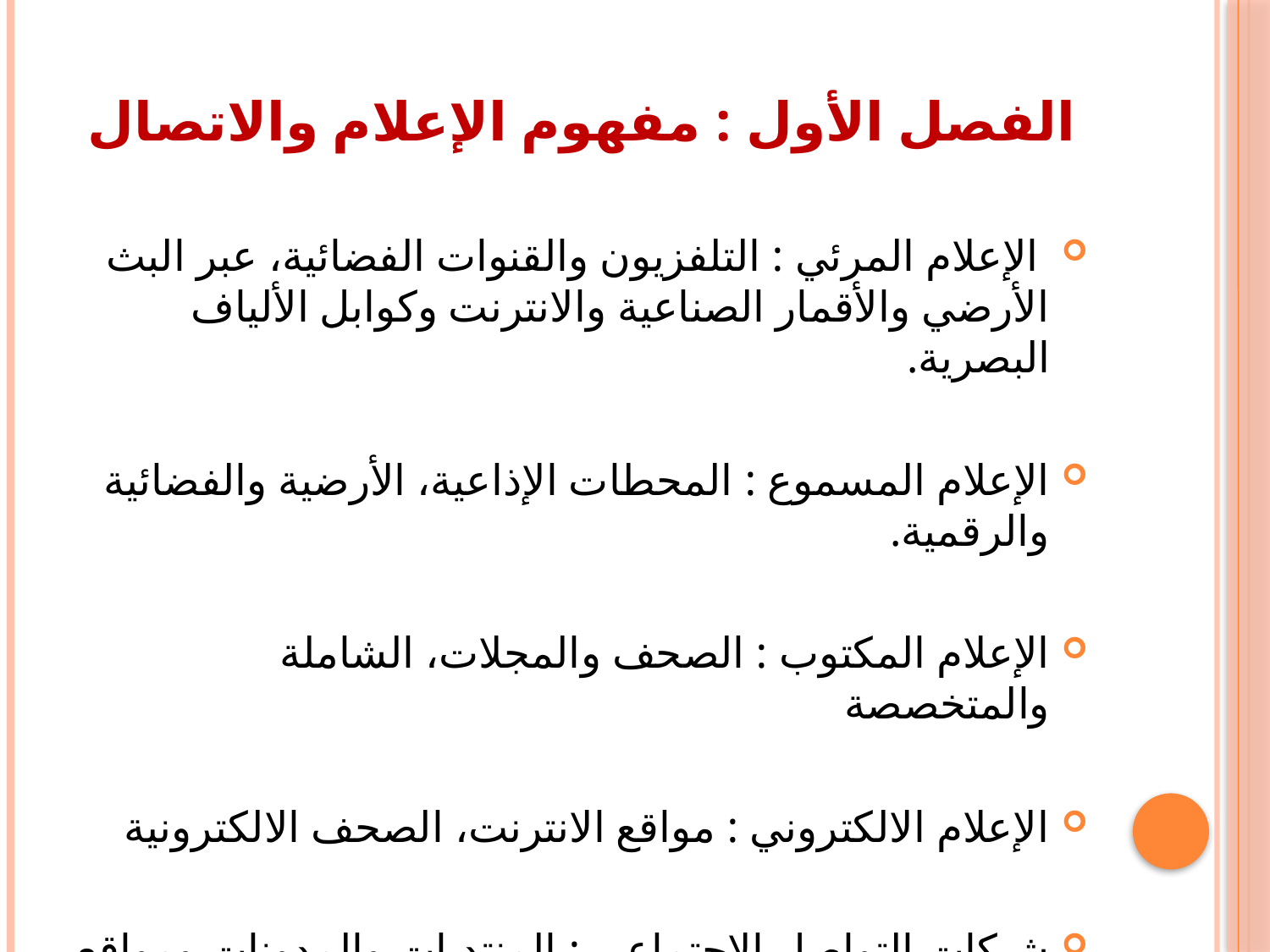

# الفصل الأول : مفهوم الإعلام والاتصال
 الإعلام المرئي : التلفزيون والقنوات الفضائية، عبر البث الأرضي والأقمار الصناعية والانترنت وكوابل الألياف البصرية.

الإعلام المسموع : المحطات الإذاعية، الأرضية والفضائية والرقمية.

الإعلام المكتوب : الصحف والمجلات، الشاملة والمتخصصة

الإعلام الالكتروني : مواقع الانترنت، الصحف الالكترونية

شبكات التواصل الاجتماعي : المنتديات والمدونات ومواقع الشبكات والتواصل الاجتماعي والشخصي والمجموعات البريدية.